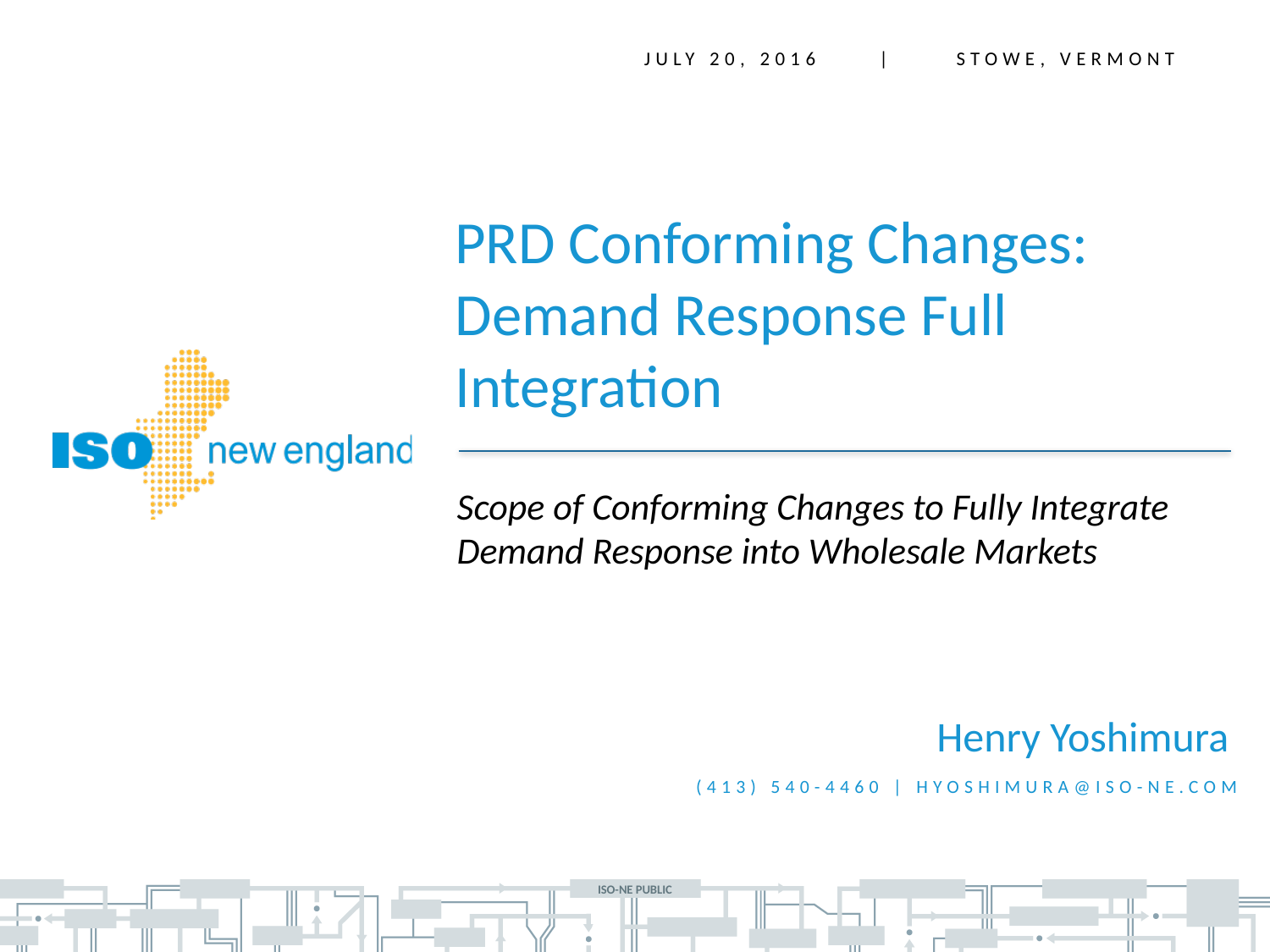

July 20, 2016      |	      Stowe, Vermont
PRD Conforming Changes: Demand Response Full Integration
Scope of Conforming Changes to Fully Integrate Demand Response into Wholesale Markets
Henry Yoshimura
(413) 540-4460 | hyoshimura@iso-ne.com